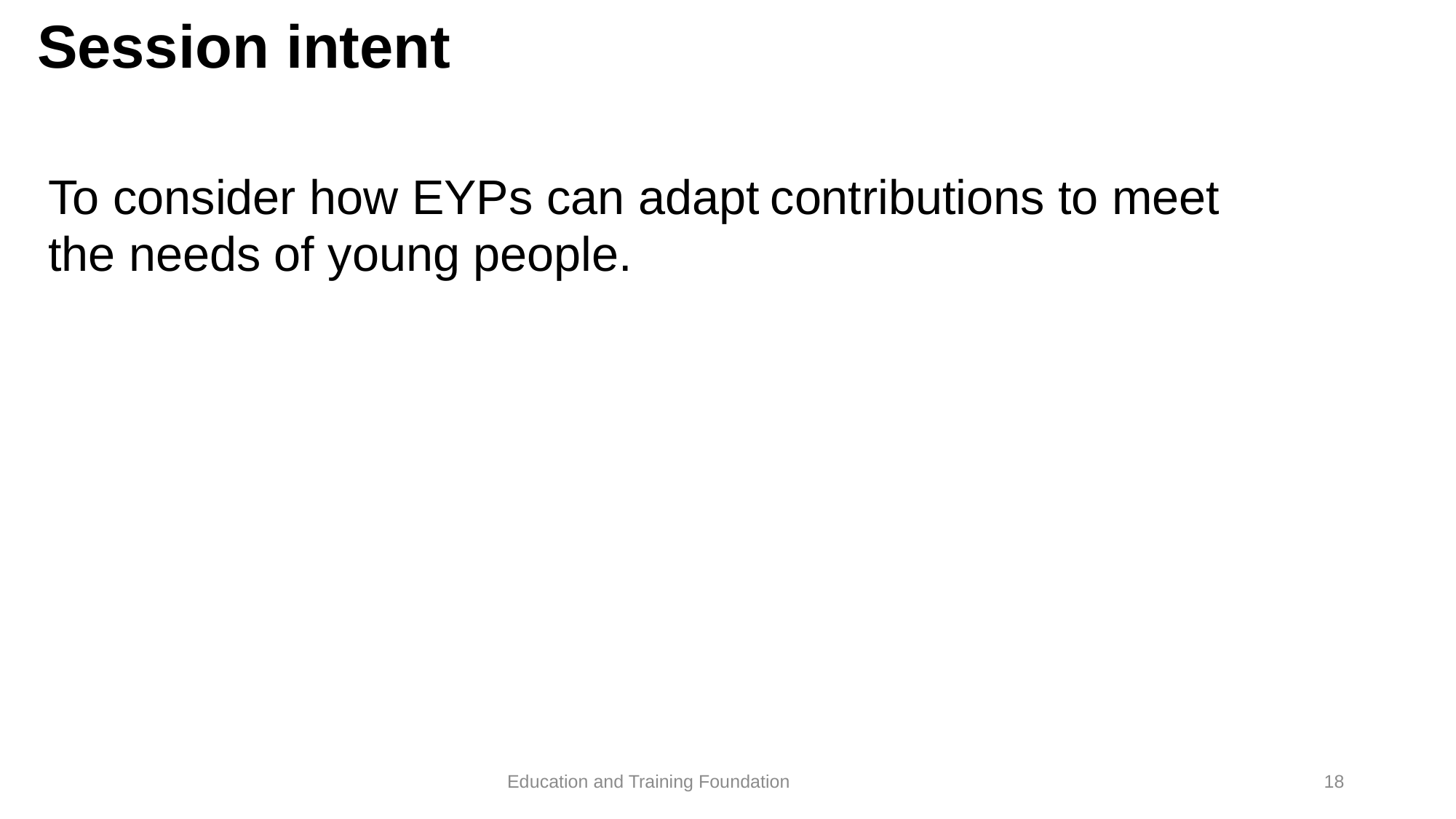

# Session intent
To consider how EYPs can adapt contributions to meet the needs of young people.
18
Education and Training Foundation